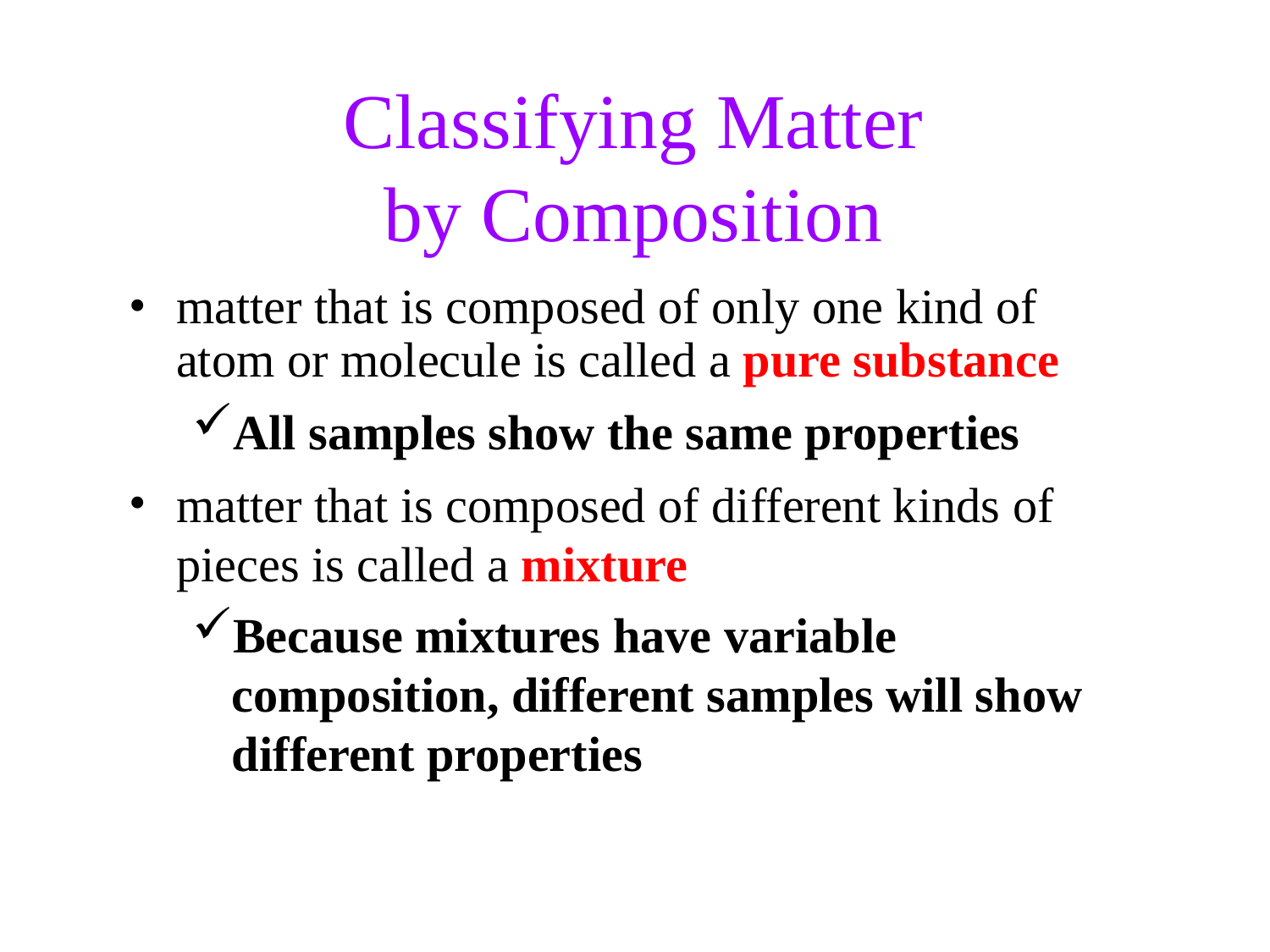

Classifying Matter
by Composition
matter that is composed of only one kind of atom or molecule is called a pure substance
All samples show the same properties
matter that is composed of different kinds of pieces is called a mixture
Because mixtures have variable composition, different samples will show different properties